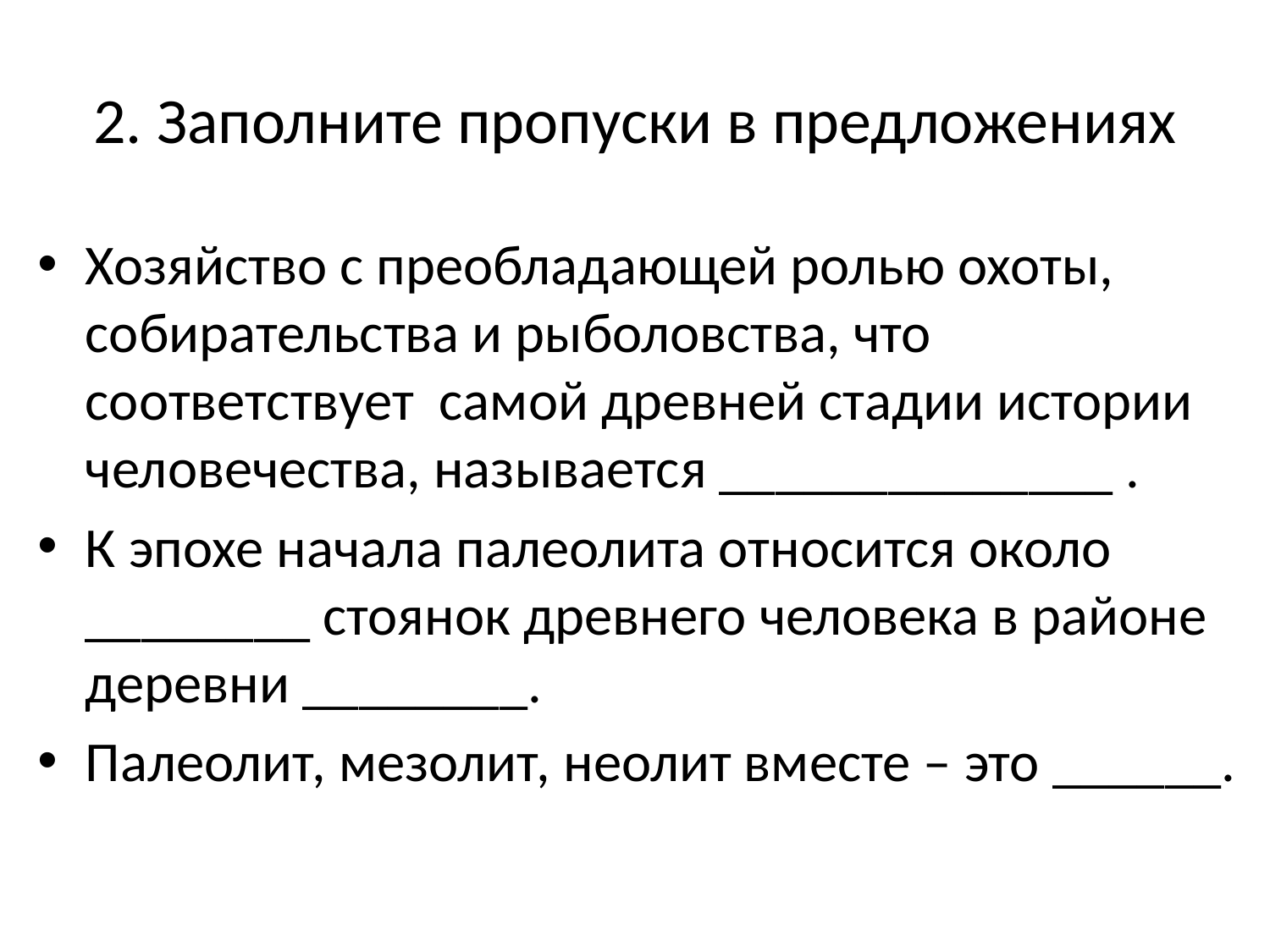

# 2. Заполните пропуски в предложениях
Хозяйство с преобладающей ролью охоты, собирательства и рыболовства, что соответствует  самой древней стадии истории человечества, называется ______________ .
К эпохе начала палеолита относится около  ________ стоянок древнего человека в районе деревни ________.
Палеолит, мезолит, неолит вместе – это ______.